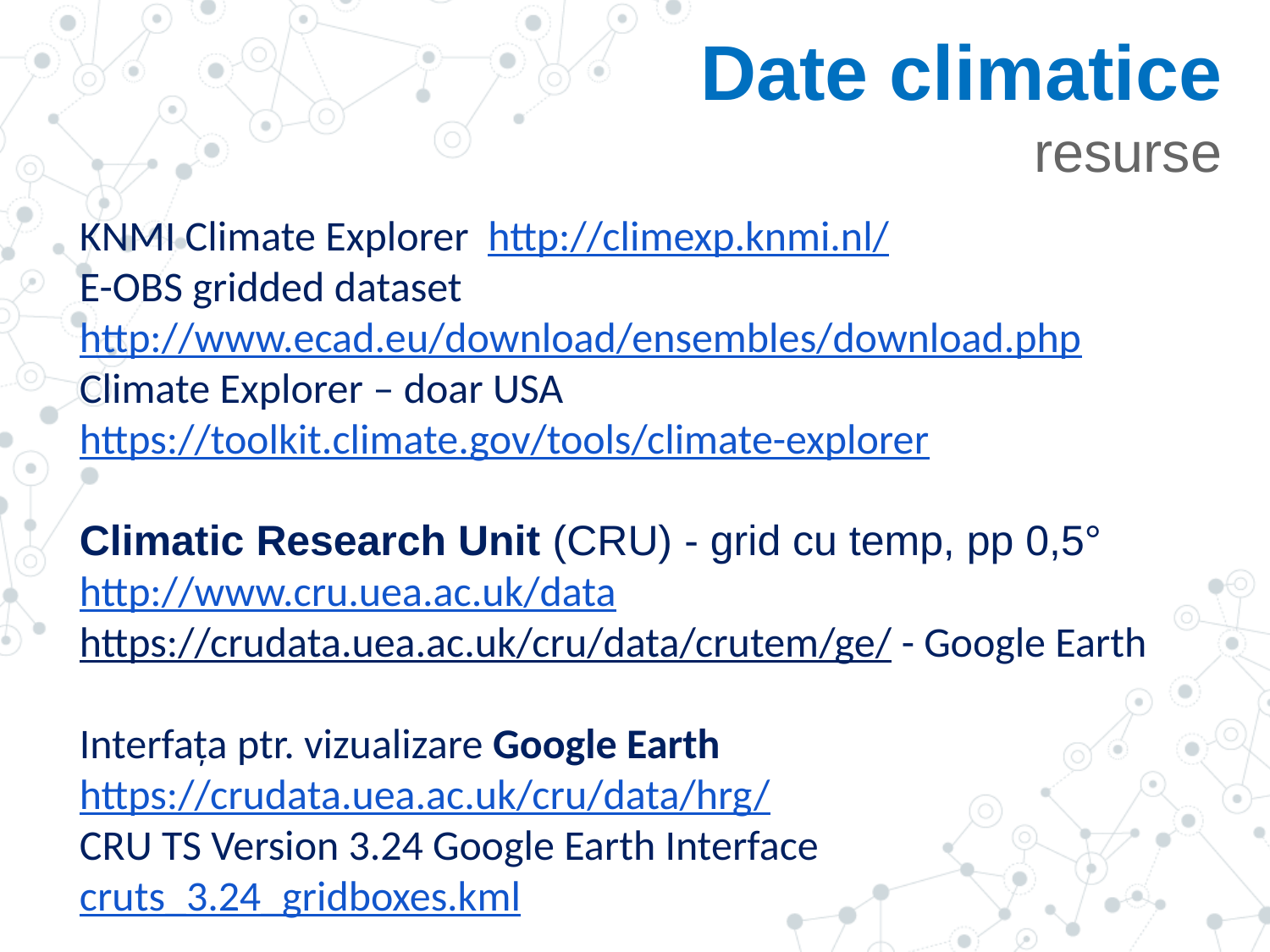

# Date climatice resurse
KNMI Climate Explorer  http://climexp.knmi.nl/
E-OBS gridded dataset
http://www.ecad.eu/download/ensembles/download.php
Climate Explorer – doar USA
https://toolkit.climate.gov/tools/climate-explorer

Climatic Research Unit (CRU) - grid cu temp, pp 0,5°
http://www.cru.uea.ac.uk/data
https://crudata.uea.ac.uk/cru/data/crutem/ge/ - Google Earth

Interfața ptr. vizualizare Google Earth
https://crudata.uea.ac.uk/cru/data/hrg/
CRU TS Version 3.24 Google Earth Interface
cruts_3.24_gridboxes.kml